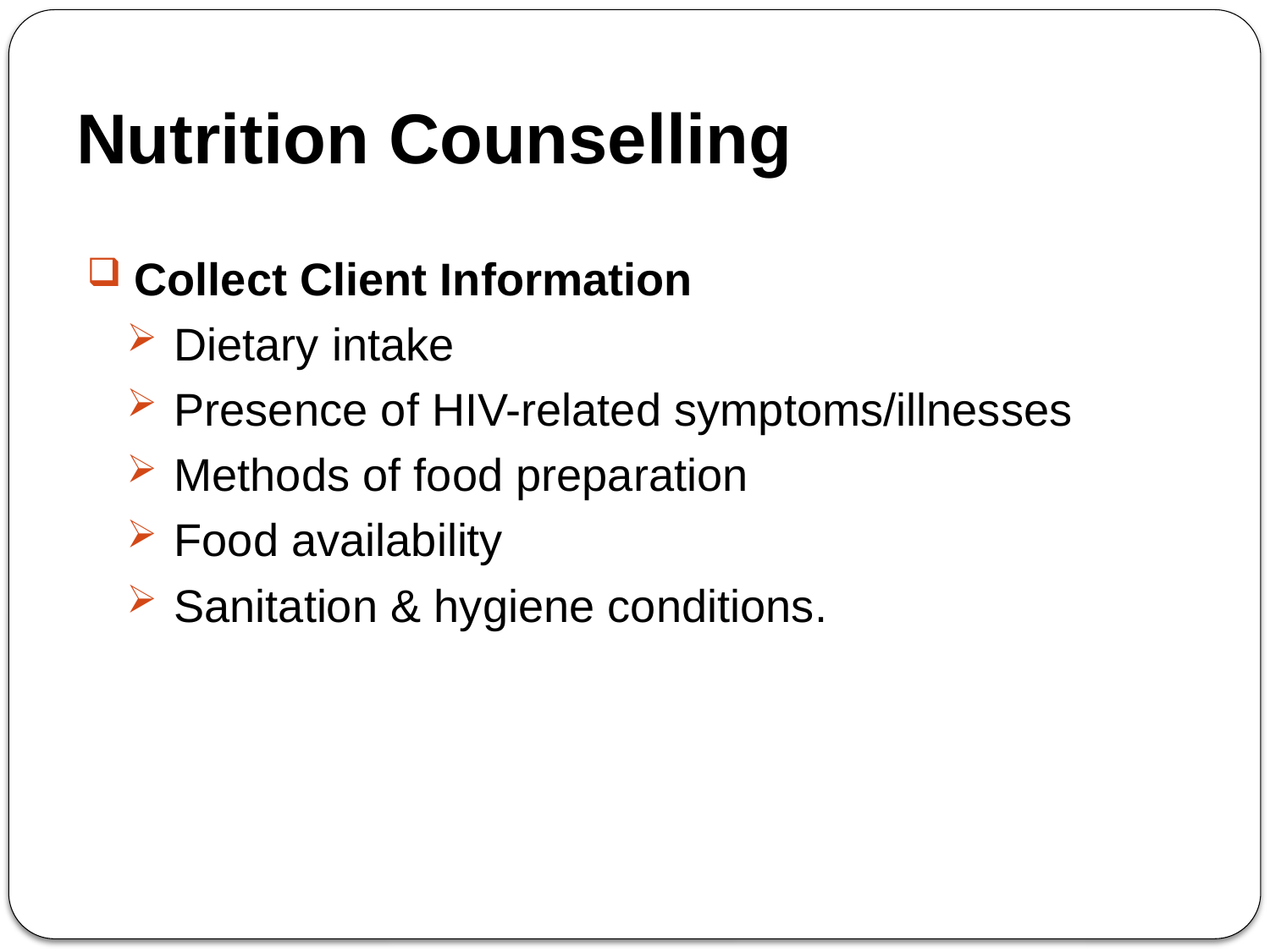

# Nutrition Counselling
Collect Client Information
Dietary intake
Presence of HIV-related symptoms/illnesses
Methods of food preparation
Food availability
Sanitation & hygiene conditions.